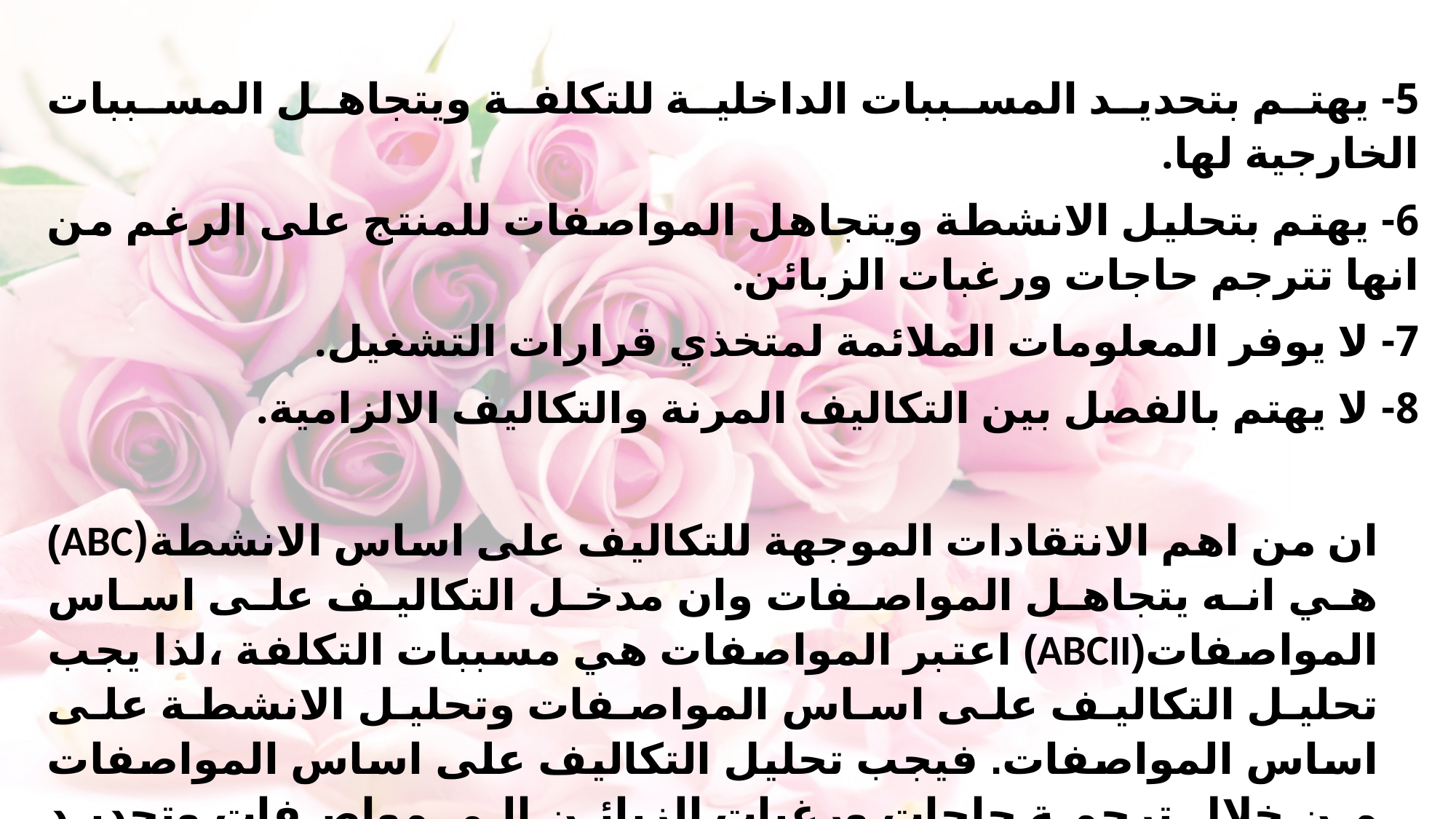

5- يهتم بتحديد المسببات الداخلية للتكلفة ويتجاهل المسببات الخارجية لها.
6- يهتم بتحليل الانشطة ويتجاهل المواصفات للمنتج على الرغم من انها تترجم حاجات ورغبات الزبائن.
7- لا يوفر المعلومات الملائمة لمتخذي قرارات التشغيل.
8- لا يهتم بالفصل بين التكاليف المرنة والتكاليف الالزامية.

ان من اهم الانتقادات الموجهة للتكاليف على اساس الانشطة(ABC) هي انه يتجاهل المواصفات وان مدخل التكاليف على اساس المواصفات(ABCII) اعتبر المواصفات هي مسببات التكلفة ،لذا يجب تحليل التكاليف على اساس المواصفات وتحليل الانشطة على اساس المواصفات. فيجب تحليل التكاليف على اساس المواصفات من خلال ترجمة حاجات ورغبات الزبائن الى مواصفات وتحديد تكلفة كل مواصفة بتحليل الانشطة اللازمة لإنجاز كل مواصفة.